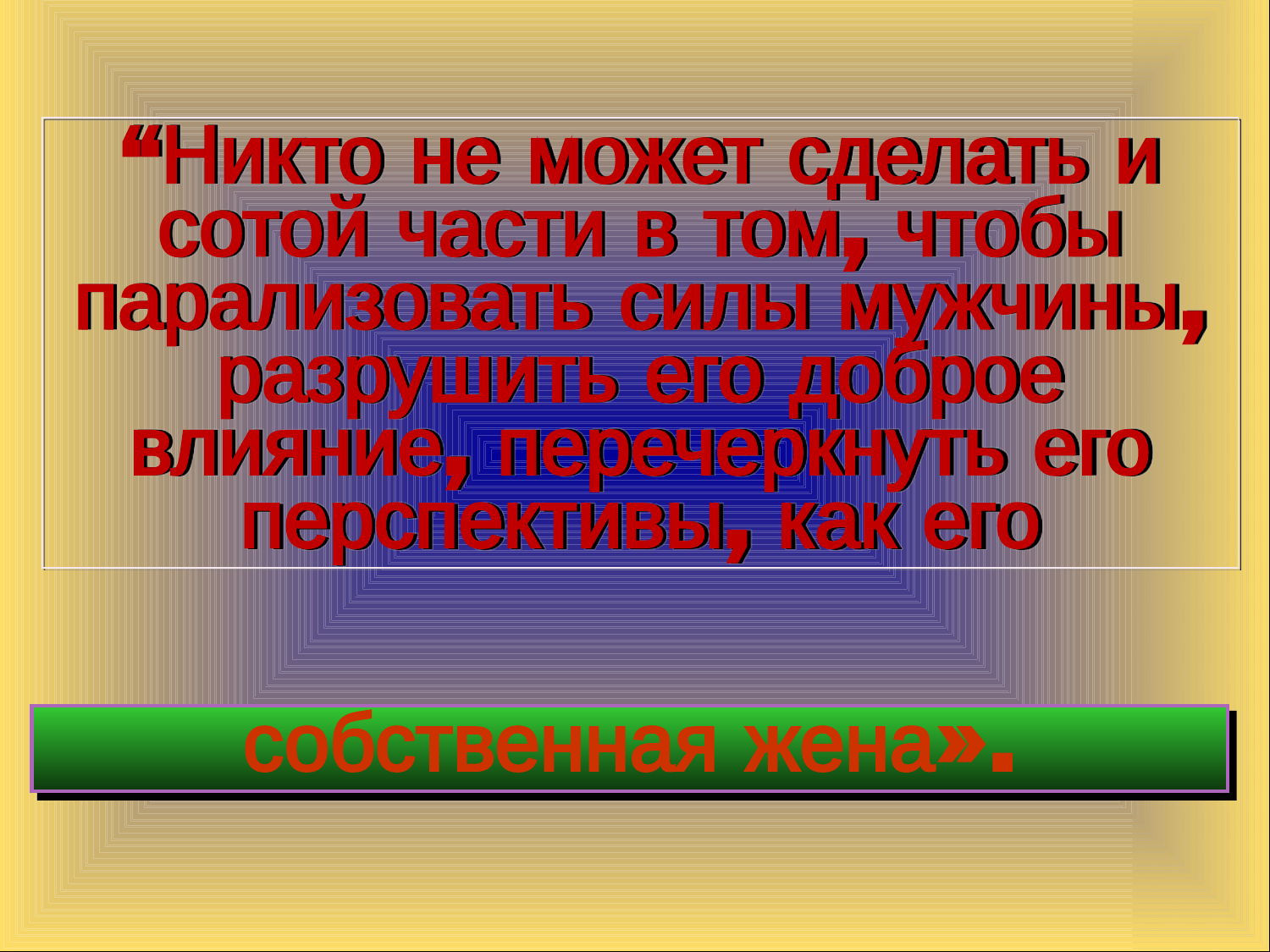

“Никто не может сделать и сотой части в том, чтобы парализовать силы мужчины, разрушить его доброе влияние, перечеркнуть его перспективы, как его
собственная жена».